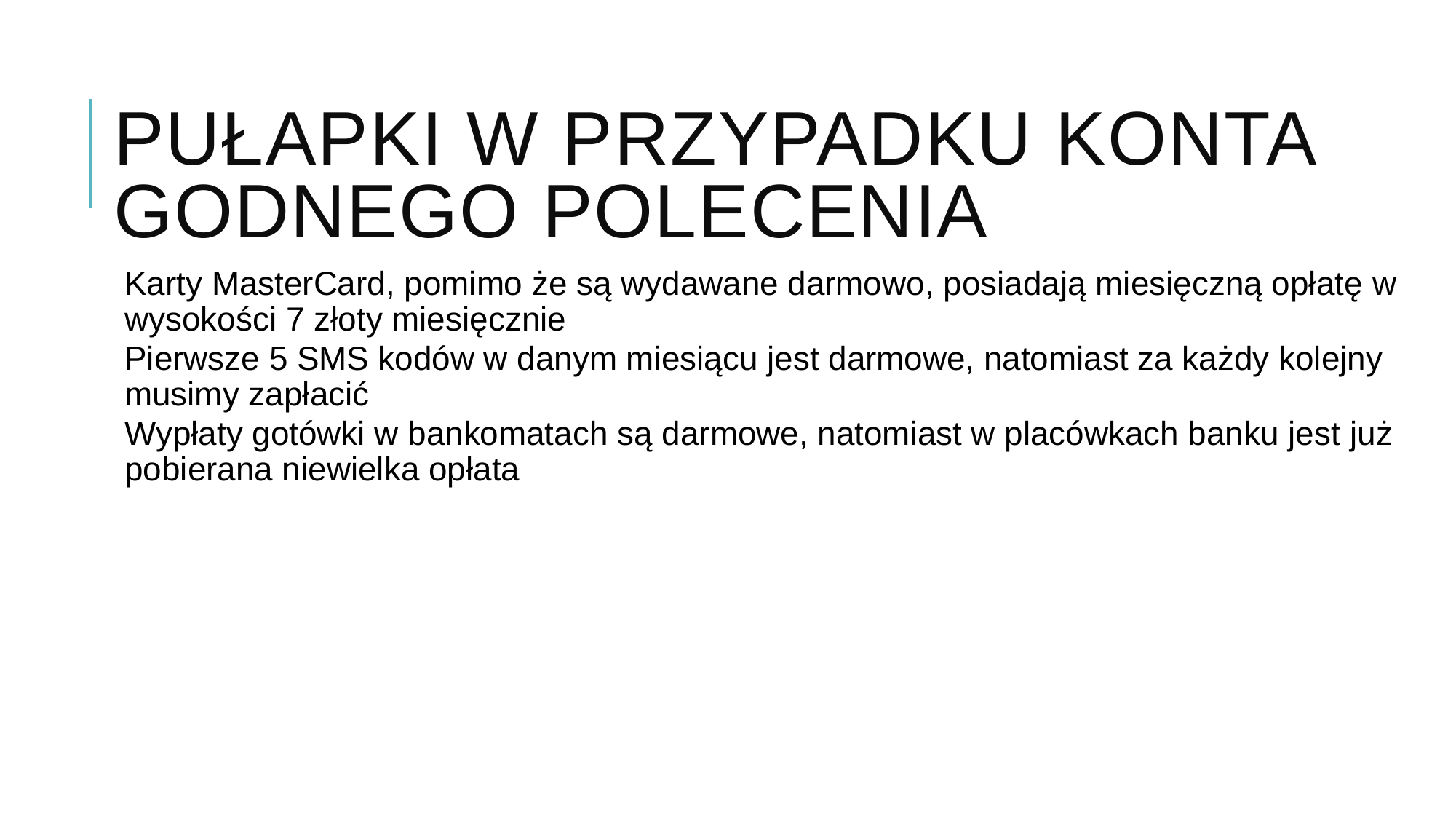

# Pułapki w przypadku Konta godnego polecenia
Karty MasterCard, pomimo że są wydawane darmowo, posiadają miesięczną opłatę w wysokości 7 złoty miesięcznie
Pierwsze 5 SMS kodów w danym miesiącu jest darmowe, natomiast za każdy kolejny musimy zapłacić
Wypłaty gotówki w bankomatach są darmowe, natomiast w placówkach banku jest już pobierana niewielka opłata